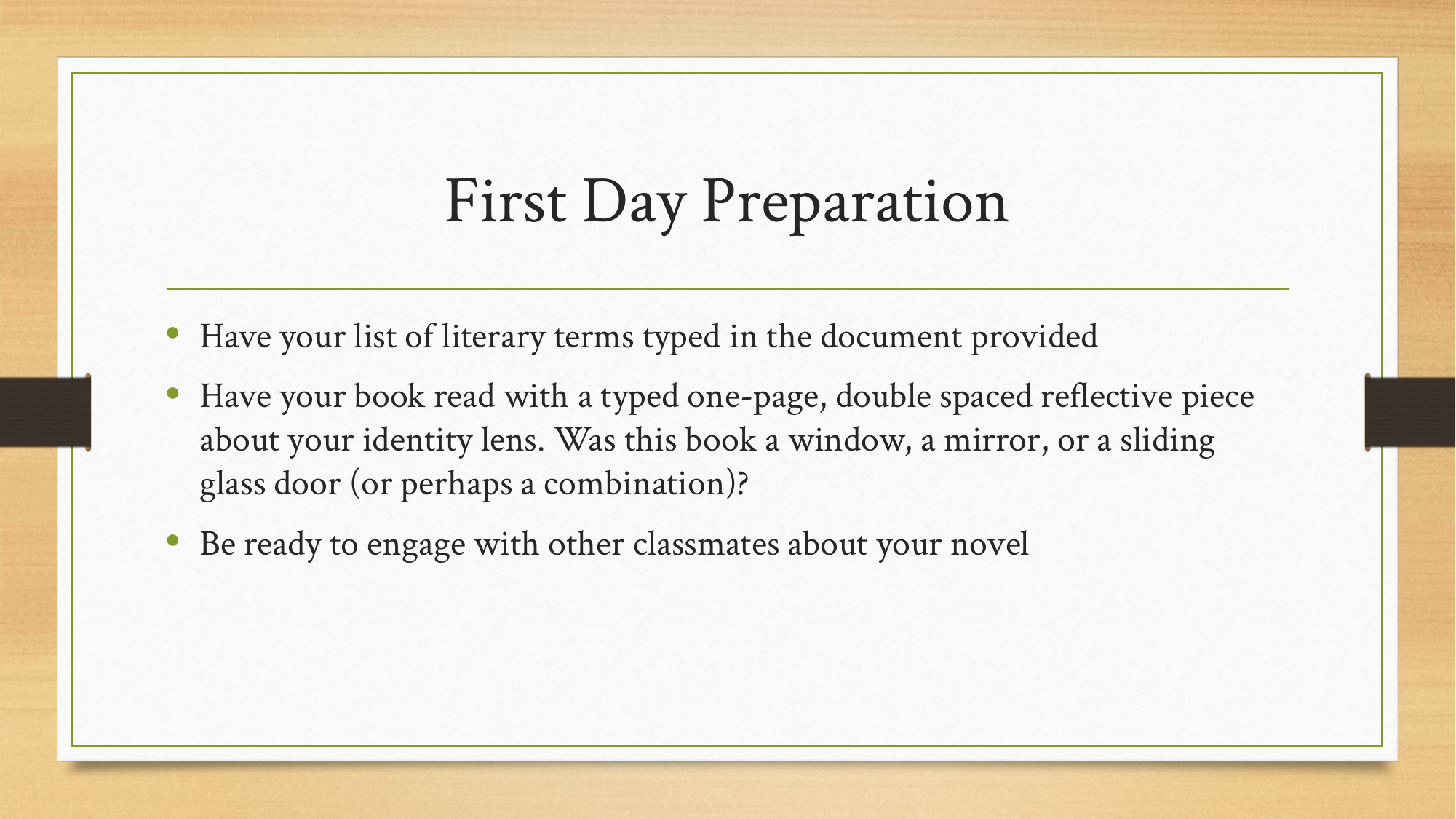

# First Day Preparation
Have your list of literary terms typed in the document provided
Have your book read with a typed one-page, double spaced reflective piece about your identity lens. Was this book a window, a mirror, or a sliding glass door (or perhaps a combination)?
Be ready to engage with other classmates about your novel